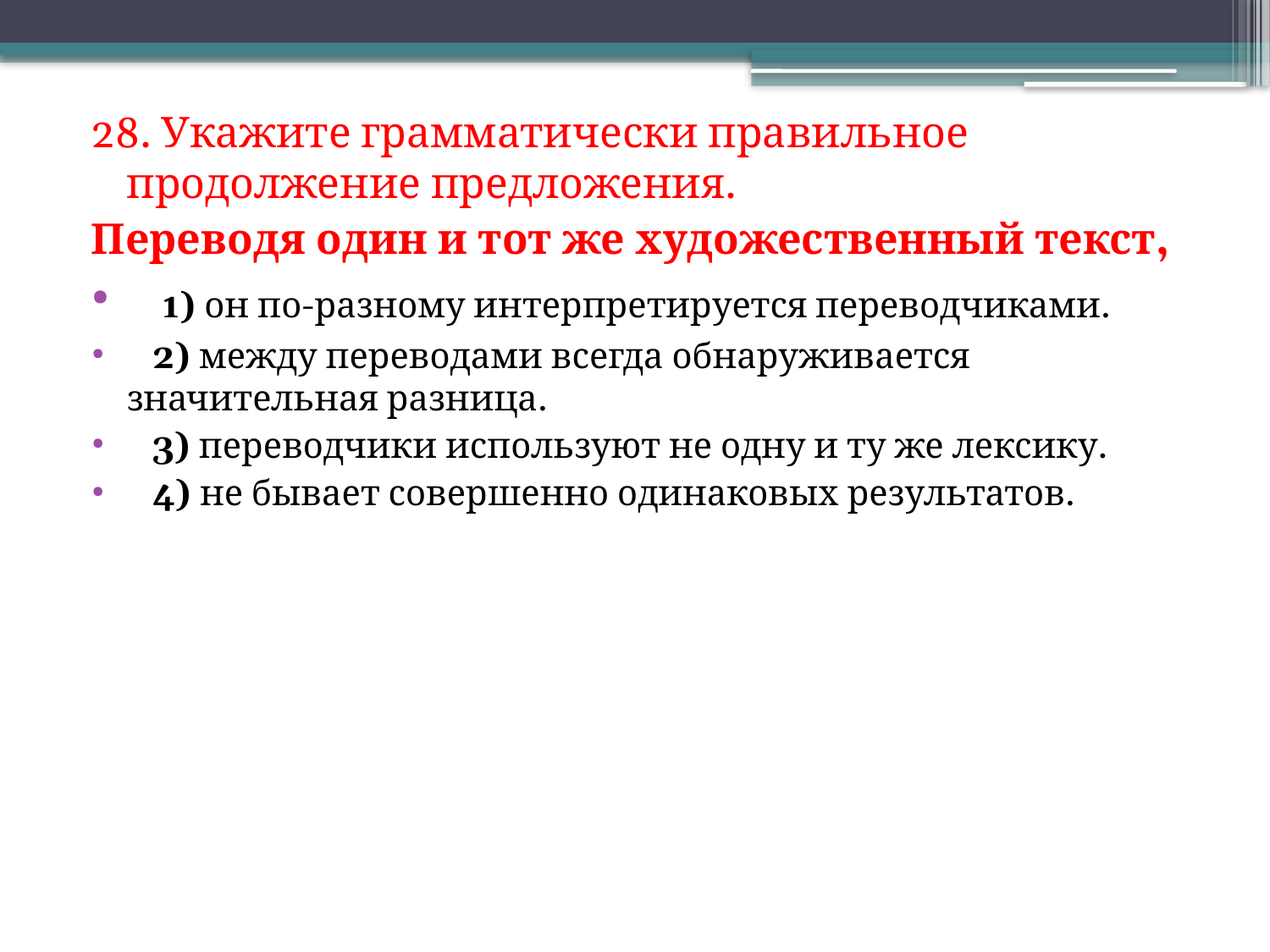

28. Укажите грамматически правильное продолжение предложения.
Переводя один и тот же художественный текст,
   1) он по-разному интерпретируется переводчиками.
   2) между переводами всегда обнаруживается значительная разница.
   3) переводчики используют не одну и ту же лексику.
   4) не бывает совершенно одинаковых результатов.